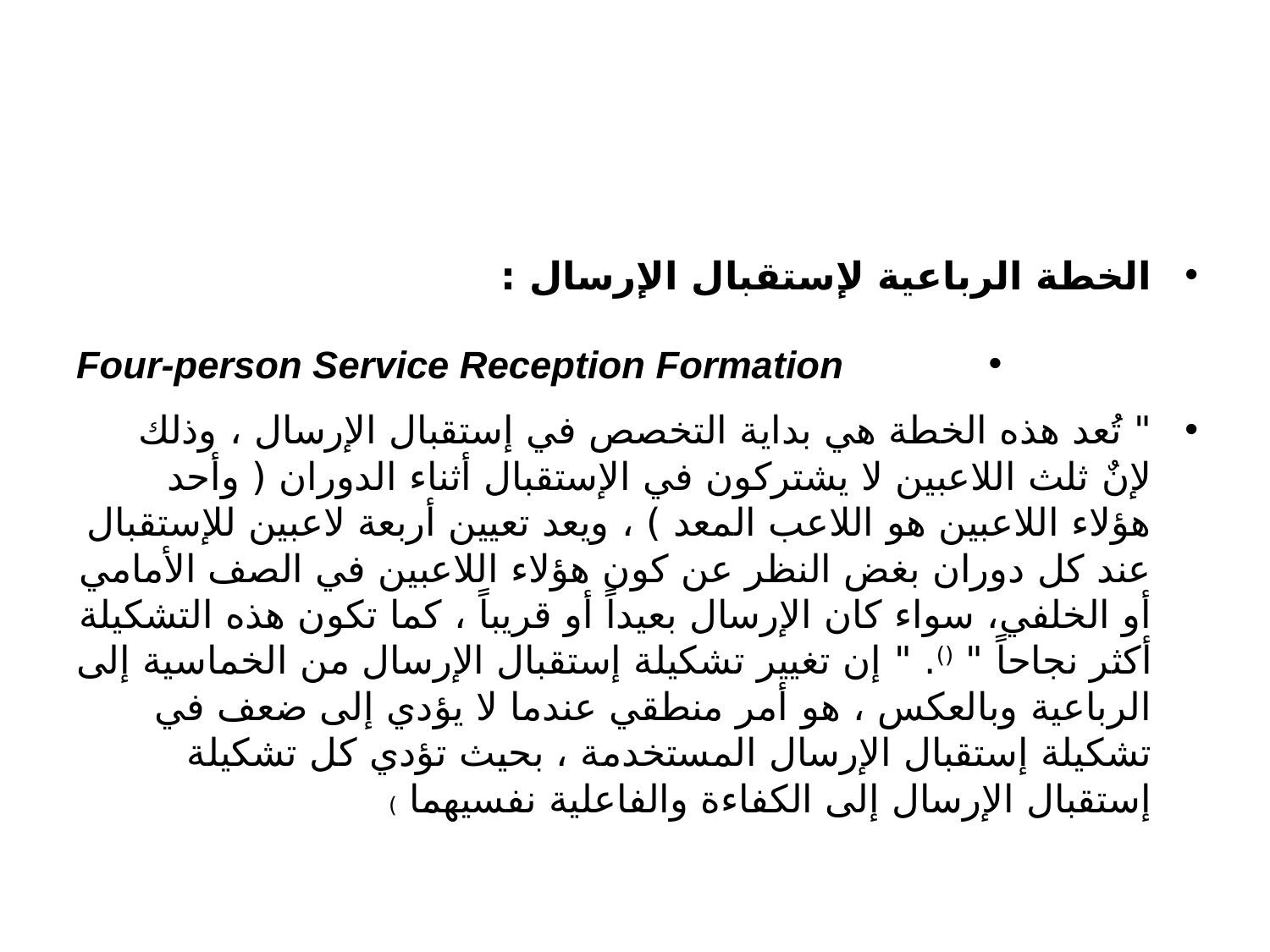

#
الخطة الرباعية لإستقبال الإرسال :
	Four-person Service Reception Formation
" تُعد هذه الخطة هي بداية التخصص في إستقبال الإرسال ، وذلك لإنٌ ثلث اللاعبين لا يشتركون في الإستقبال أثناء الدوران ( وأحد هؤلاء اللاعبين هو اللاعب المعد ) ، ويعد تعيين أربعة لاعبين للإستقبال عند كل دوران بغض النظر عن كون هؤلاء اللاعبين في الصف الأمامي أو الخلفي، سواء كان الإرسال بعيداً أو قريباً ، كما تكون هذه التشكيلة أكثر نجاحاً " (). " إن تغيير تشكيلة إستقبال الإرسال من الخماسية إلى الرباعية وبالعكس ، هو أمر منطقي عندما لا يؤدي إلى ضعف في تشكيلة إستقبال الإرسال المستخدمة ، بحيث تؤدي كل تشكيلة إستقبال الإرسال إلى الكفاءة والفاعلية نفسيهما )